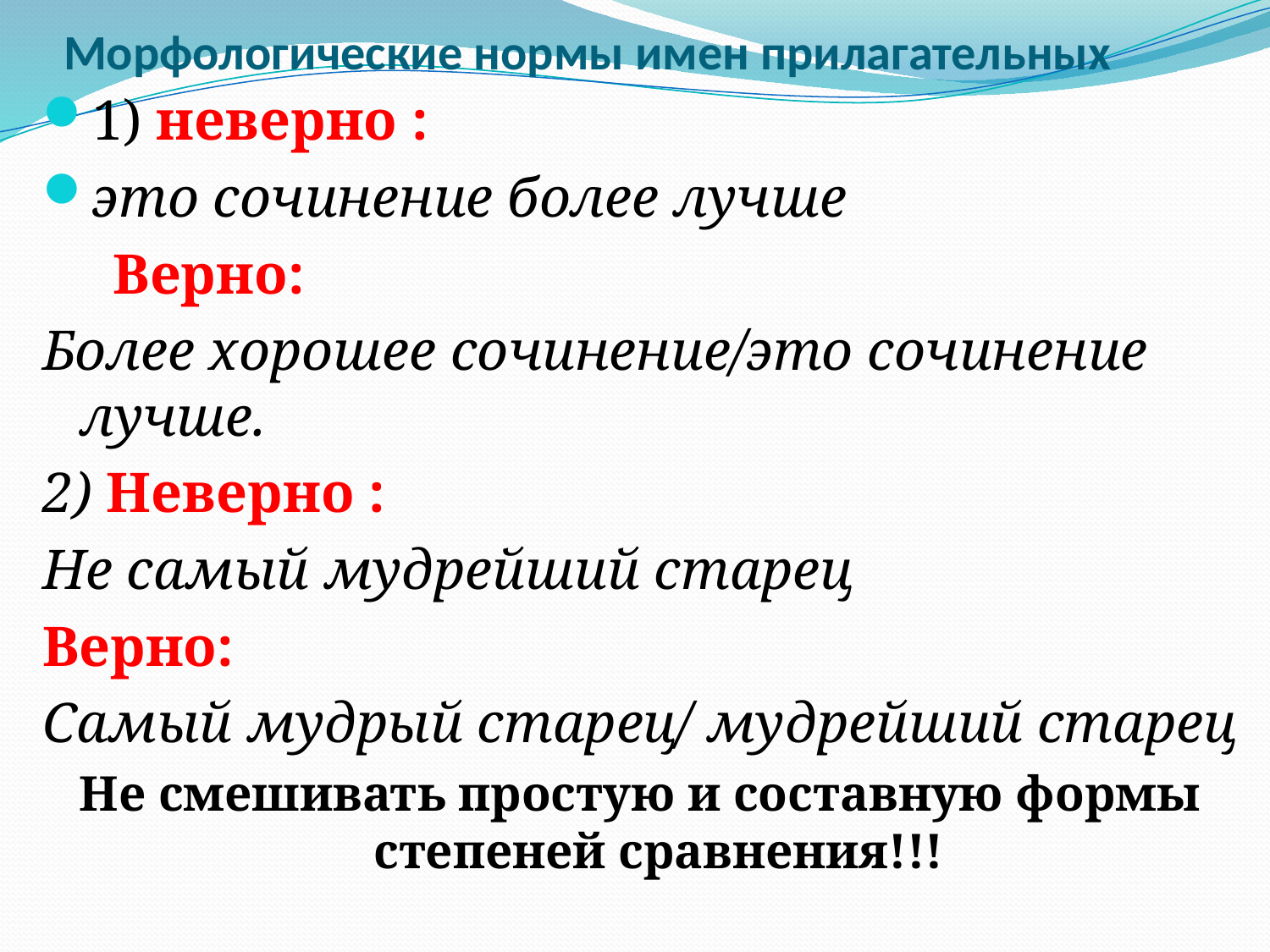

# Морфологические нормы имен прилагательных
1) неверно :
это сочинение более лучше
     Верно:
Более хорошее сочинение/это сочинение лучше.
2) Неверно :
Не самый мудрейший старец
Верно:
Самый мудрый старец/ мудрейший старец
Не смешивать простую и составную формы степеней сравнения!!!